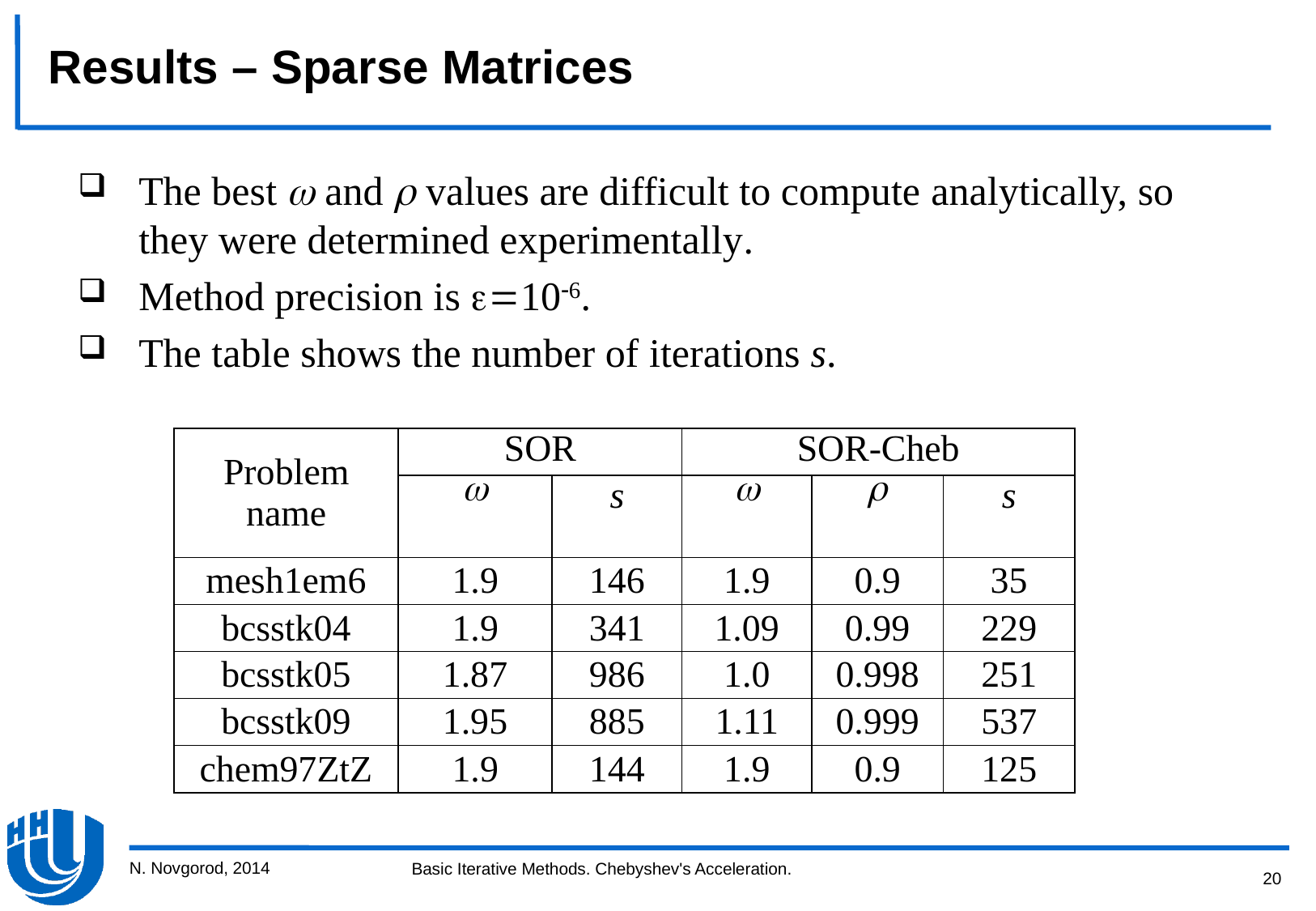

# Results – Sparse Matrices
The best ω and ρ values are difficult to compute analytically, so they were determined experimentally.
Method precision is ε=10−6.
The table shows the number of iterations s.
| Problem name | SOR |  | SOR-Cheb |  |  |
| --- | --- | --- | --- | --- | --- |
|  | ω | s | ω | ρ | s |
| mesh1em6 | 1.9 | 146 | 1.9 | 0.9 | 35 |
| bcsstk04 | 1.9 | 341 | 1.09 | 0.99 | 229 |
| bcsstk05 | 1.87 | 986 | 1.0 | 0.998 | 251 |
| bcsstk09 | 1.95 | 885 | 1.11 | 0.999 | 537 |
| chem97ZtZ | 1.9 | 144 | 1.9 | 0.9 | 125 |
N. Novgorod, 2014
20
Basic Iterative Methods. Chebyshev's Acceleration.